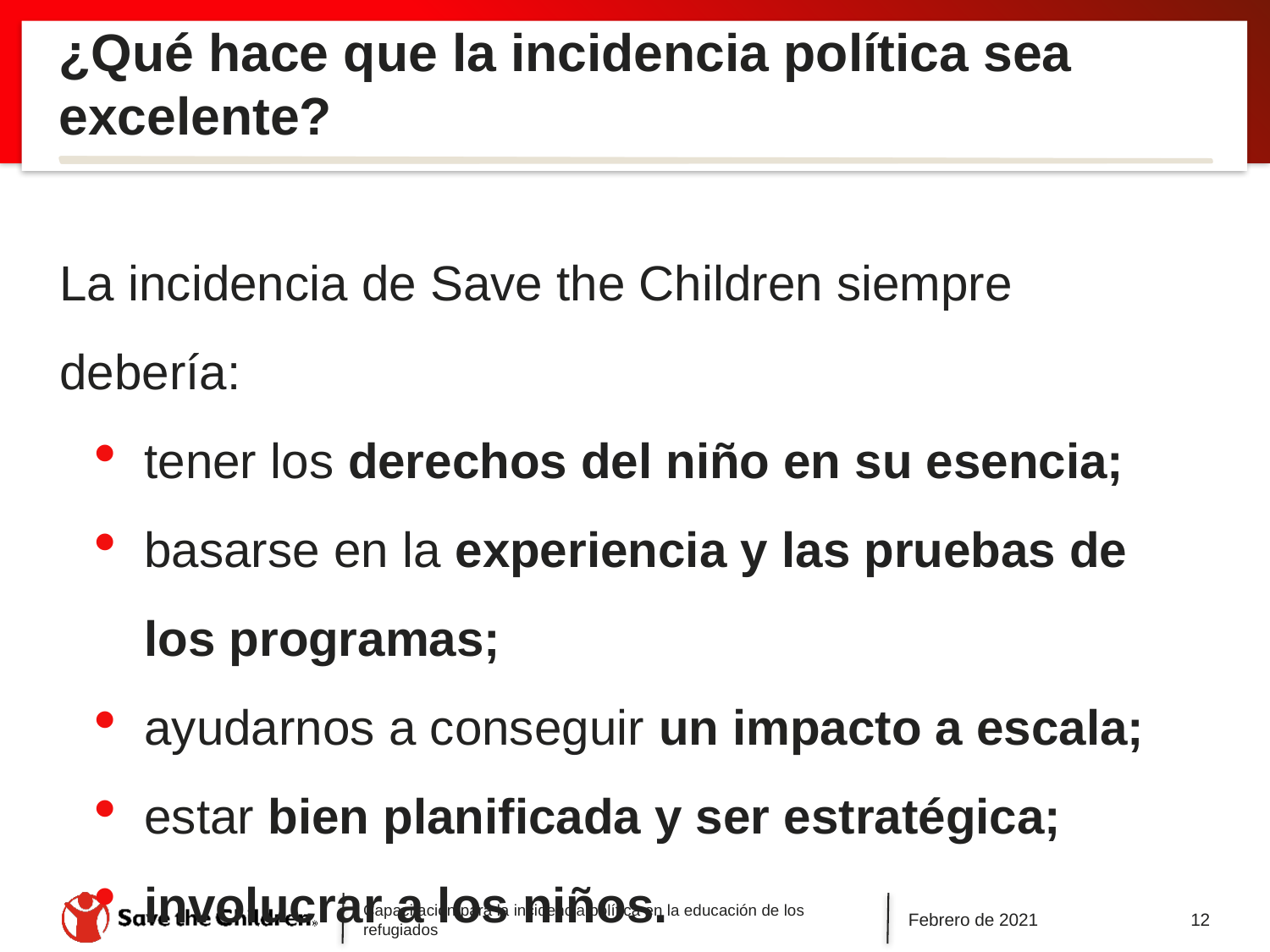

# ¿Qué hace que la incidencia política sea excelente?
La incidencia de Save the Children siempre debería:
tener los derechos del niño en su esencia;
basarse en la experiencia y las pruebas de los programas;
ayudarnos a conseguir un impacto a escala;
estar bien planificada y ser estratégica;
involucrar a los niños.
Capacitación para la incidencia política en la educación de los refugiados
Febrero de 2021
12